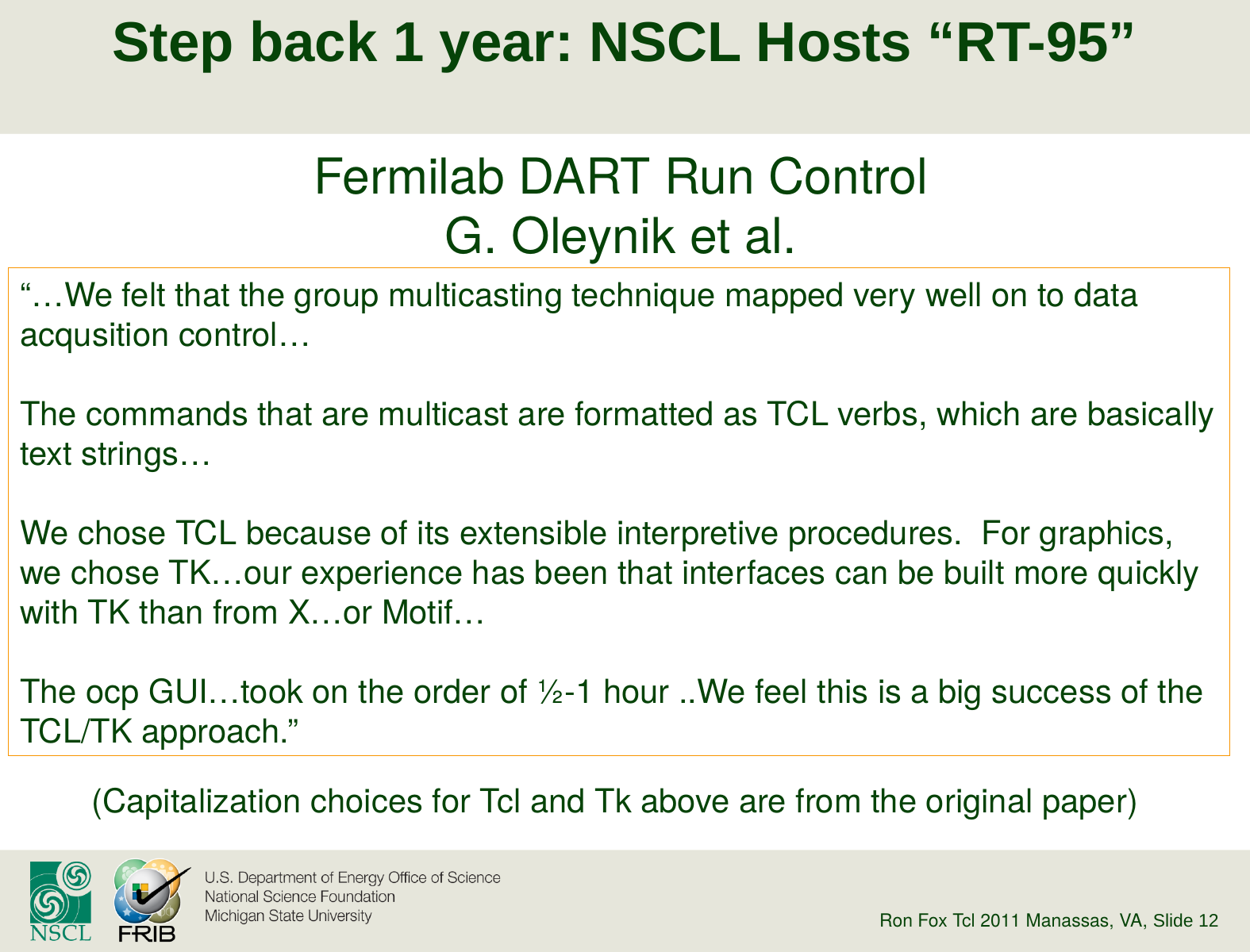

# Step back 1 year: NSCL Hosts “RT-95”
Fermilab DART Run Control
G. Oleynik et al.
“…We felt that the group multicasting technique mapped very well on to data
acqusition control…

The commands that are multicast are formatted as TCL verbs, which are basically
text strings…

We chose TCL because of its extensible interpretive procedures.  For graphics, we chose TK…our experience has been that interfaces can be built more quickly with TK than from X…or Motif…

The ocp GUI…took on the order of ½-1 hour ..We feel this is a big success of the
TCL/TK approach.”
(Capitalization choices for Tcl and Tk above are from the original paper)